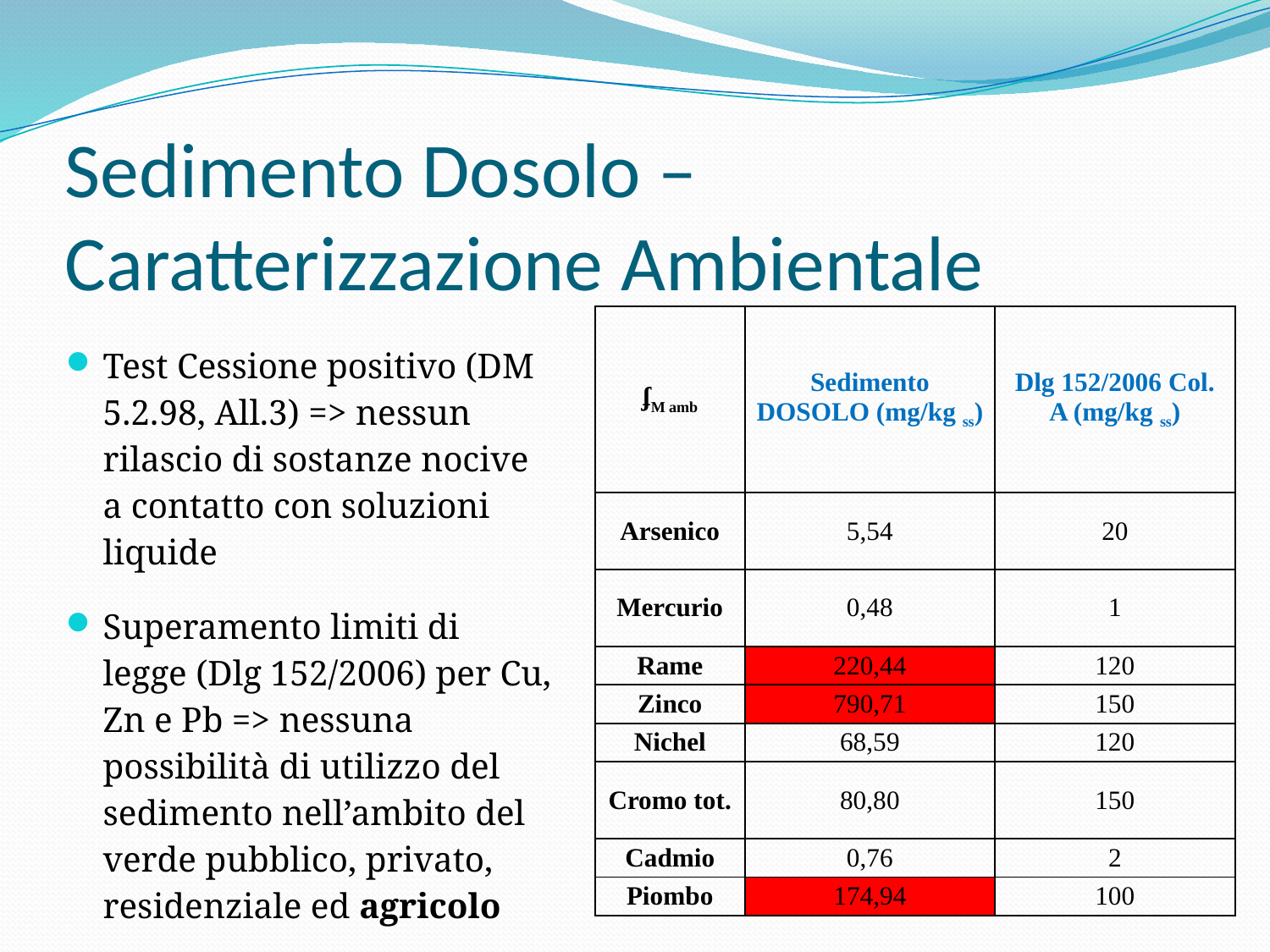

# Sedimento Dosolo – Caratterizzazione Ambientale
| ʄM amb | Sedimento DOSOLO (mg/kg ss) | Dlg 152/2006 Col. A (mg/kg ss) |
| --- | --- | --- |
| Arsenico | 5,54 | 20 |
| Mercurio | 0,48 | 1 |
| Rame | 220,44 | 120 |
| Zinco | 790,71 | 150 |
| Nichel | 68,59 | 120 |
| Cromo tot. | 80,80 | 150 |
| Cadmio | 0,76 | 2 |
| Piombo | 174,94 | 100 |
Test Cessione positivo (DM 5.2.98, All.3) => nessun rilascio di sostanze nocive a contatto con soluzioni liquide

Superamento limiti di legge (Dlg 152/2006) per Cu, Zn e Pb => nessuna possibilità di utilizzo del sedimento nell’ambito del verde pubblico, privato, residenziale ed agricolo